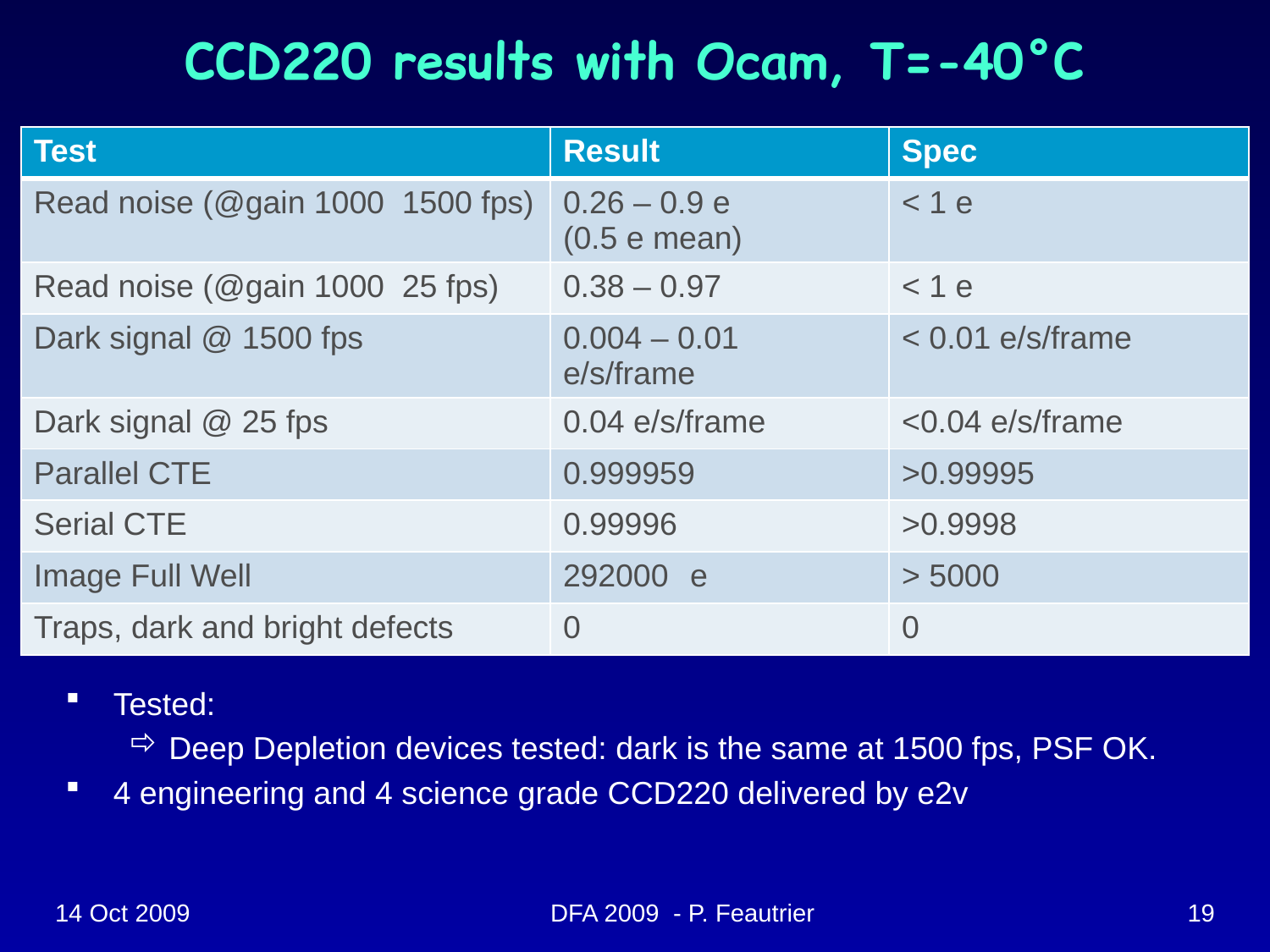

# CCD220 results with Ocam, T=-40°C
| Test | Result | Spec |
| --- | --- | --- |
| Read noise (@gain 1000 1500 fps) | 0.26 – 0.9 e (0.5 e mean) | < 1 e |
| Read noise (@gain 1000 25 fps) | 0.38 – 0.97 | < 1 e |
| Dark signal @ 1500 fps | 0.004 – 0.01 e/s/frame | < 0.01 e/s/frame |
| Dark signal @ 25 fps | 0.04 e/s/frame | <0.04 e/s/frame |
| Parallel CTE | 0.999959 | >0.99995 |
| Serial CTE | 0.99996 | >0.9998 |
| Image Full Well | 292000 e | > 5000 |
| Traps, dark and bright defects | 0 | 0 |
Tested:
Deep Depletion devices tested: dark is the same at 1500 fps, PSF OK.
4 engineering and 4 science grade CCD220 delivered by e2v
14 Oct 2009
DFA 2009  - P. Feautrier
19